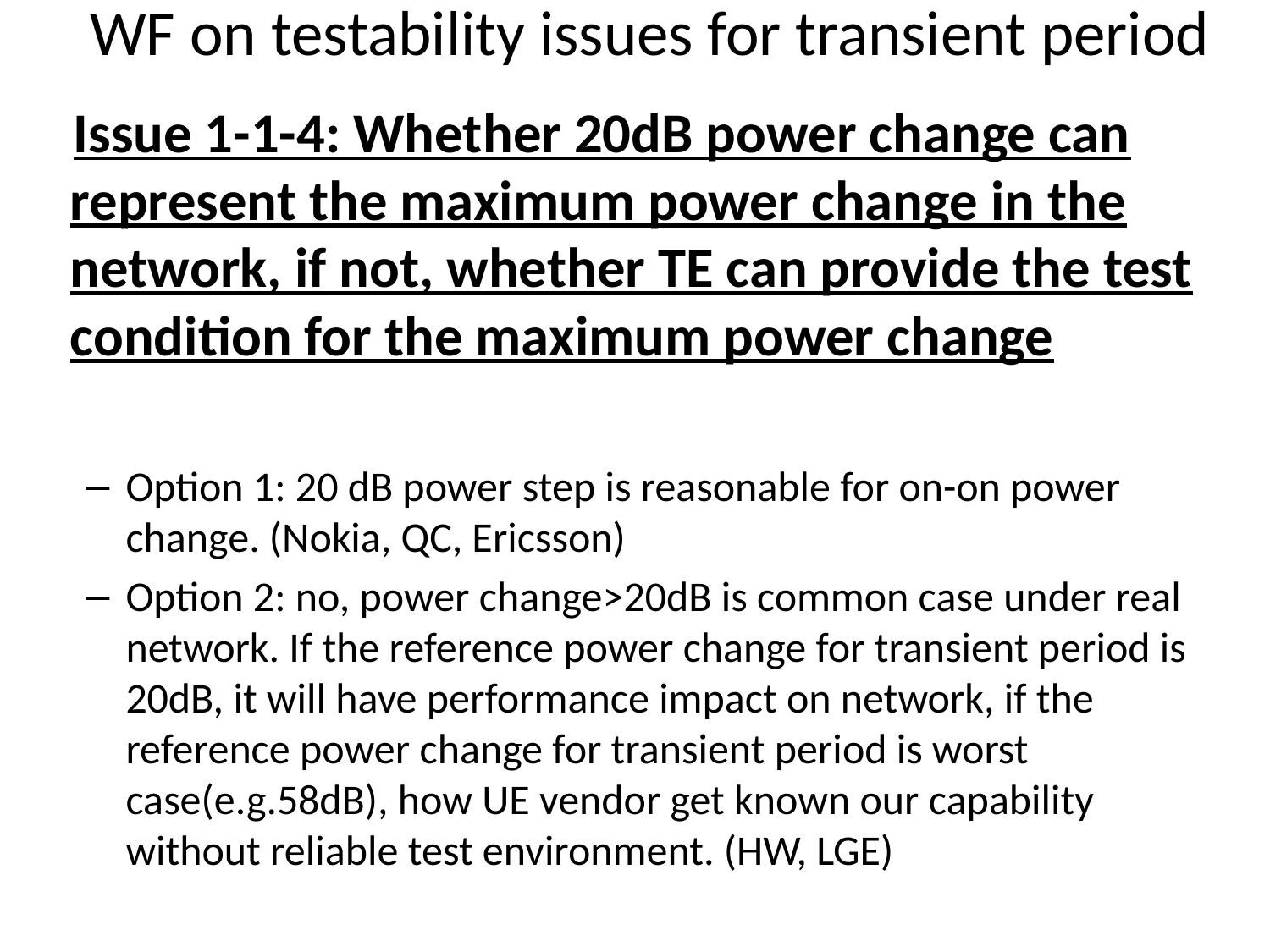

# WF on testability issues for transient period
    Issue 1-1-4: Whether 20dB power change can represent the maximum power change in the network, if not, whether TE can provide the test condition for the maximum power change

Option 1: 20 dB power step is reasonable for on-on power change. (Nokia, QC, Ericsson)
Option 2: no, power change>20dB is common case under real network. If the reference power change for transient period is 20dB, it will have performance impact on network, if the reference power change for transient period is worst case(e.g.58dB), how UE vendor get known our capability without reliable test environment. (HW, LGE)